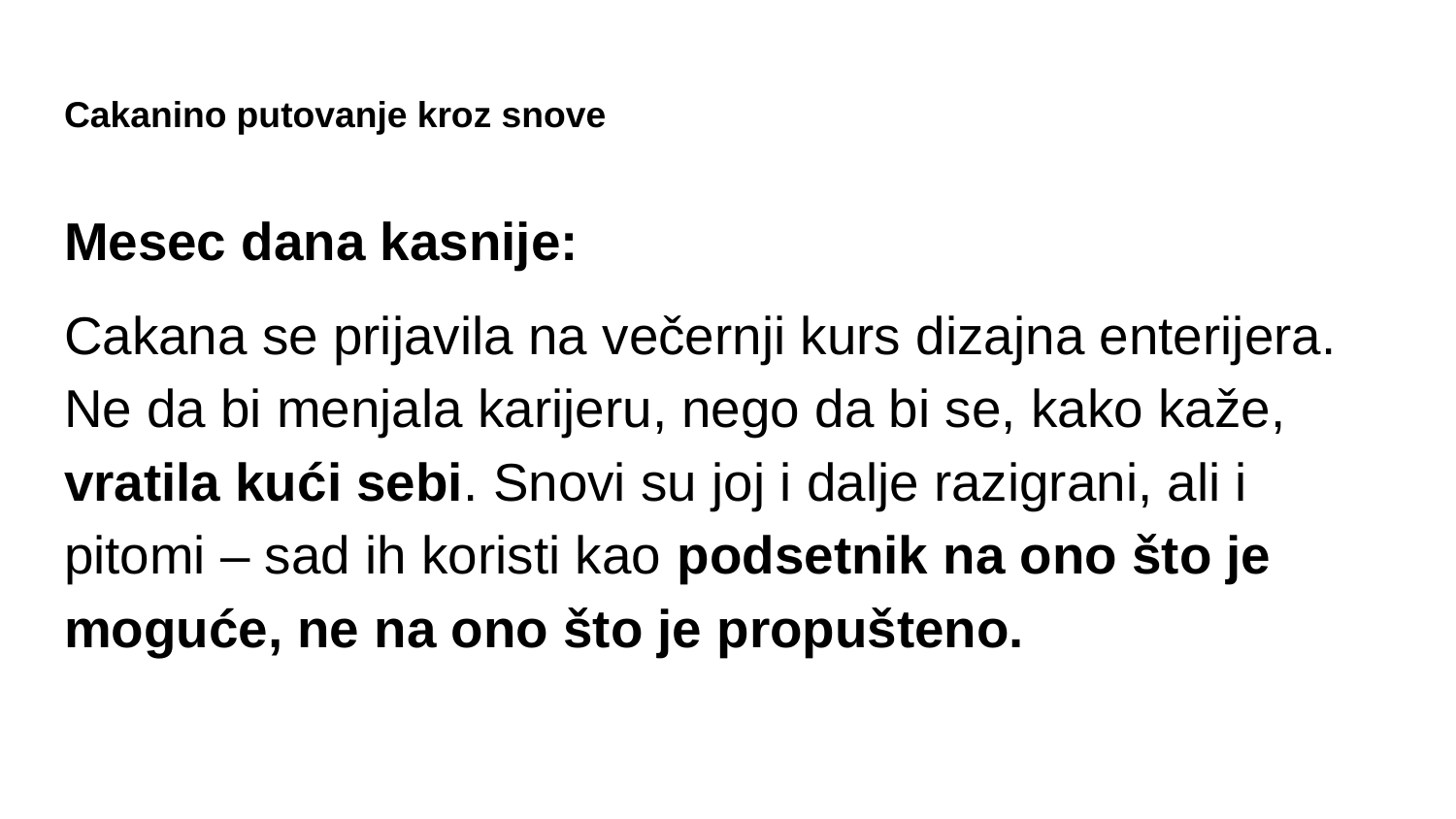

# Cakanino putovanje kroz snove

Mesec dana kasnije:
Cakana se prijavila na večernji kurs dizajna enterijera. Ne da bi menjala karijeru, nego da bi se, kako kaže, vratila kući sebi. Snovi su joj i dalje razigrani, ali i pitomi – sad ih koristi kao podsetnik na ono što je moguće, ne na ono što je propušteno.